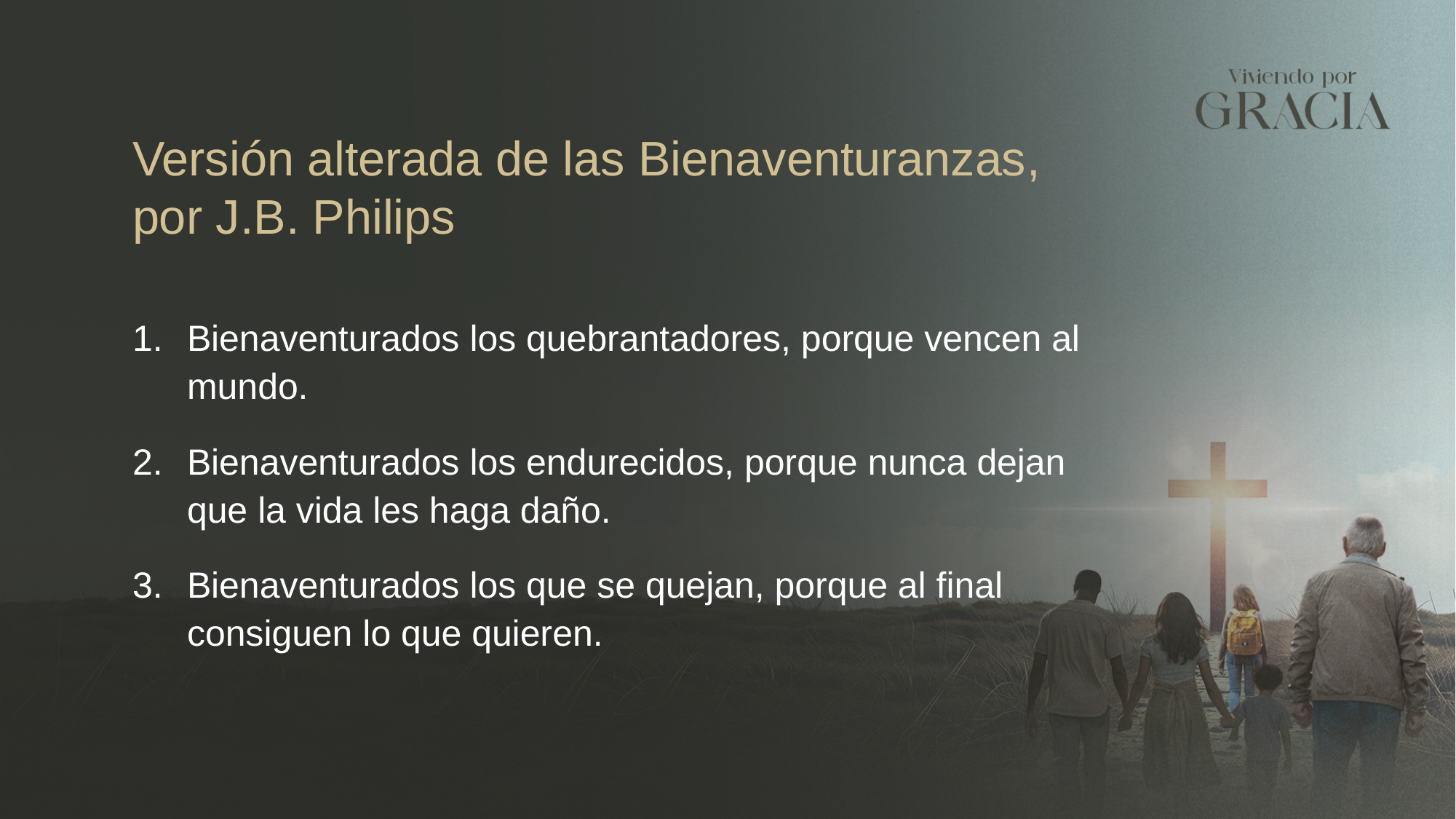

Versión alterada de las Bienaventuranzas, por J.B. Philips
Bienaventurados los quebrantadores, porque vencen al mundo.
Bienaventurados los endurecidos, porque nunca dejan que la vida les haga daño.
Bienaventurados los que se quejan, porque al final consiguen lo que quieren.